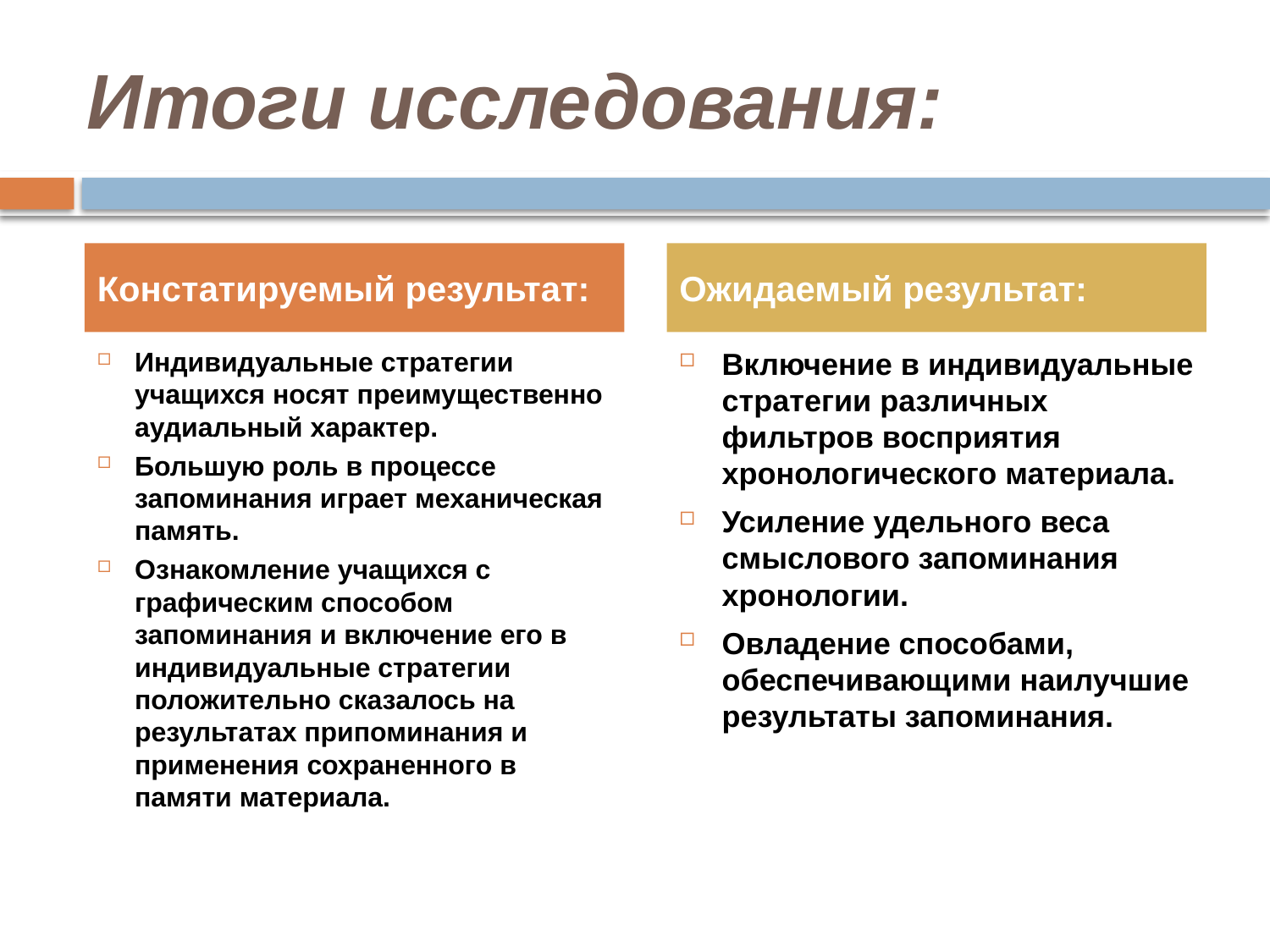

# Итоги исследования:
Констатируемый результат:
Ожидаемый результат:
Индивидуальные стратегии учащихся носят преимущественно аудиальный характер.
Большую роль в процессе запоминания играет механическая память.
Ознакомление учащихся с графическим способом запоминания и включение его в  индивидуальные стратегии положительно сказалось на результатах припоминания и применения сохраненного в памяти материала.

Включение в индивидуальные стратегии различных фильтров восприятия хронологического материала.
Усиление удельного веса смыслового запоминания хронологии.
Овладение способами, обеспечивающими наилучшие результаты запоминания.